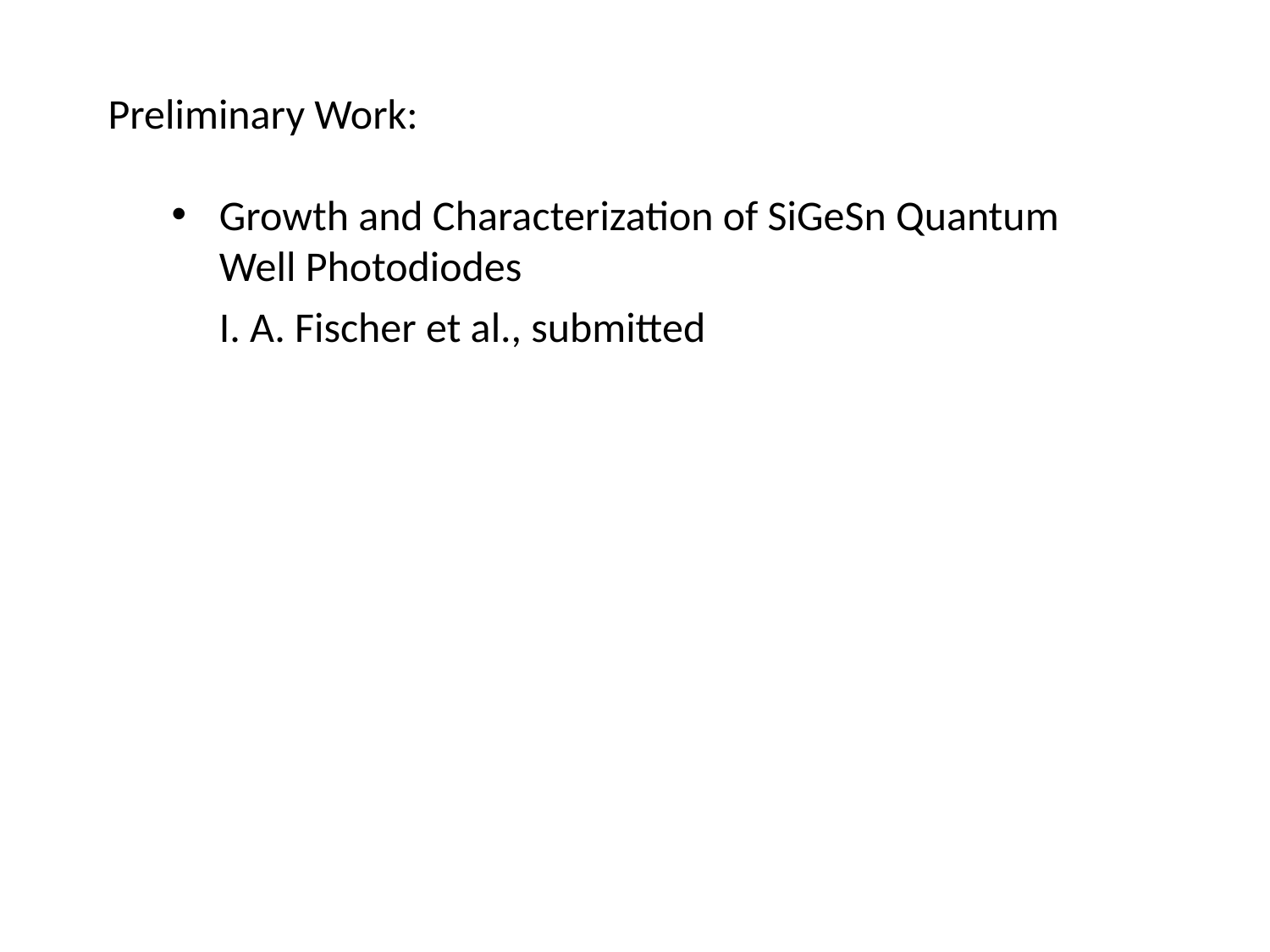

Preliminary Work:

Growth and Characterization of SiGeSn Quantum
     Well Photodiodes
     I. A. Fischer et al., submitted